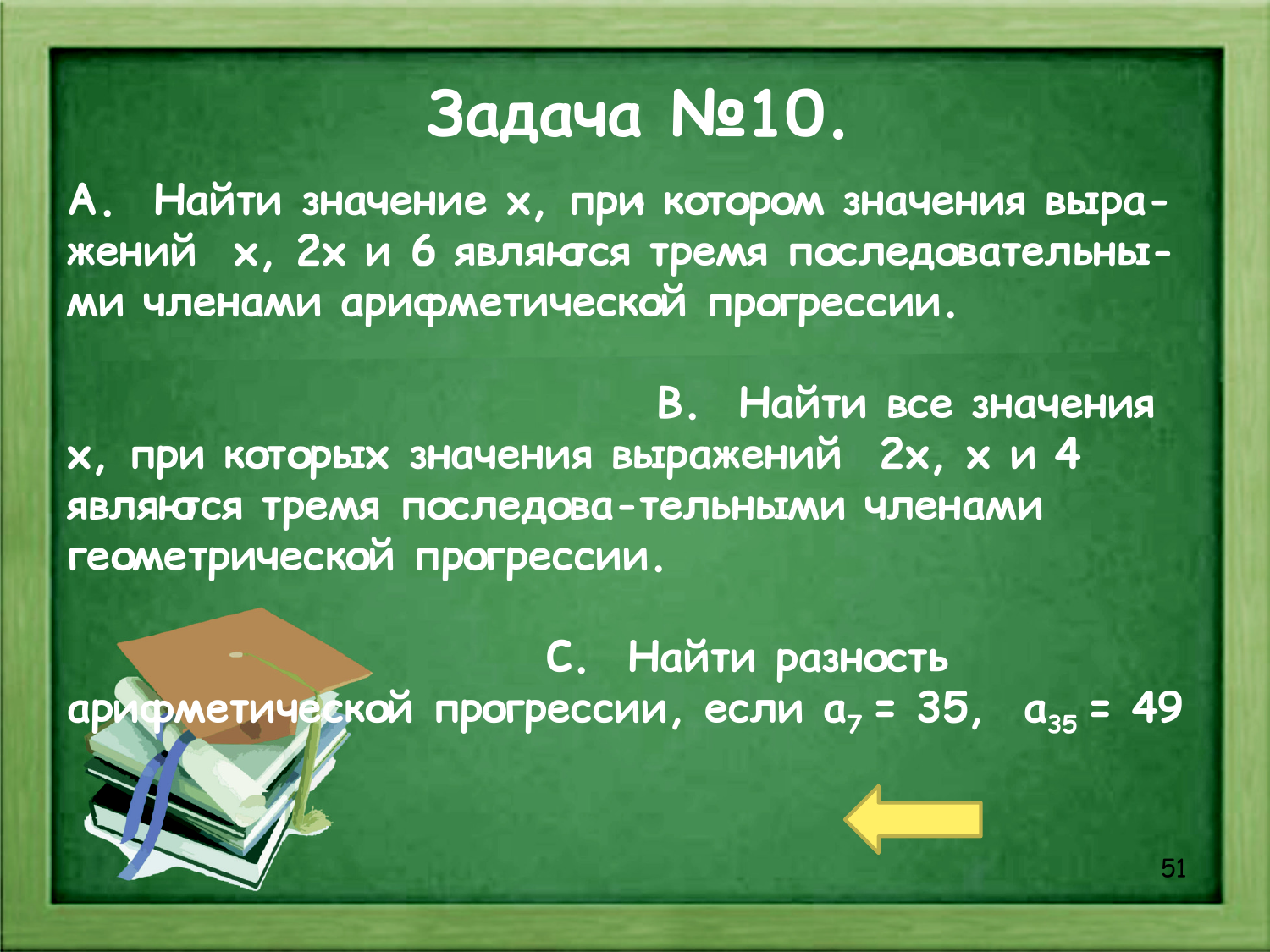

Задача №10.
.
А.  Найти значение х, при котором значения выра-жений  х, 2х и 6 являются тремя последовательны-ми членами арифметической прогрессии.
                                                                                              В.  Найти все значения х, при которых значения выражений  2х, х и 4 являются тремя последова-тельными членами геометрической прогрессии.
                                                                                        С.  Найти разность арифметической прогрессии, если а7 = 35,  а35 = 49

51